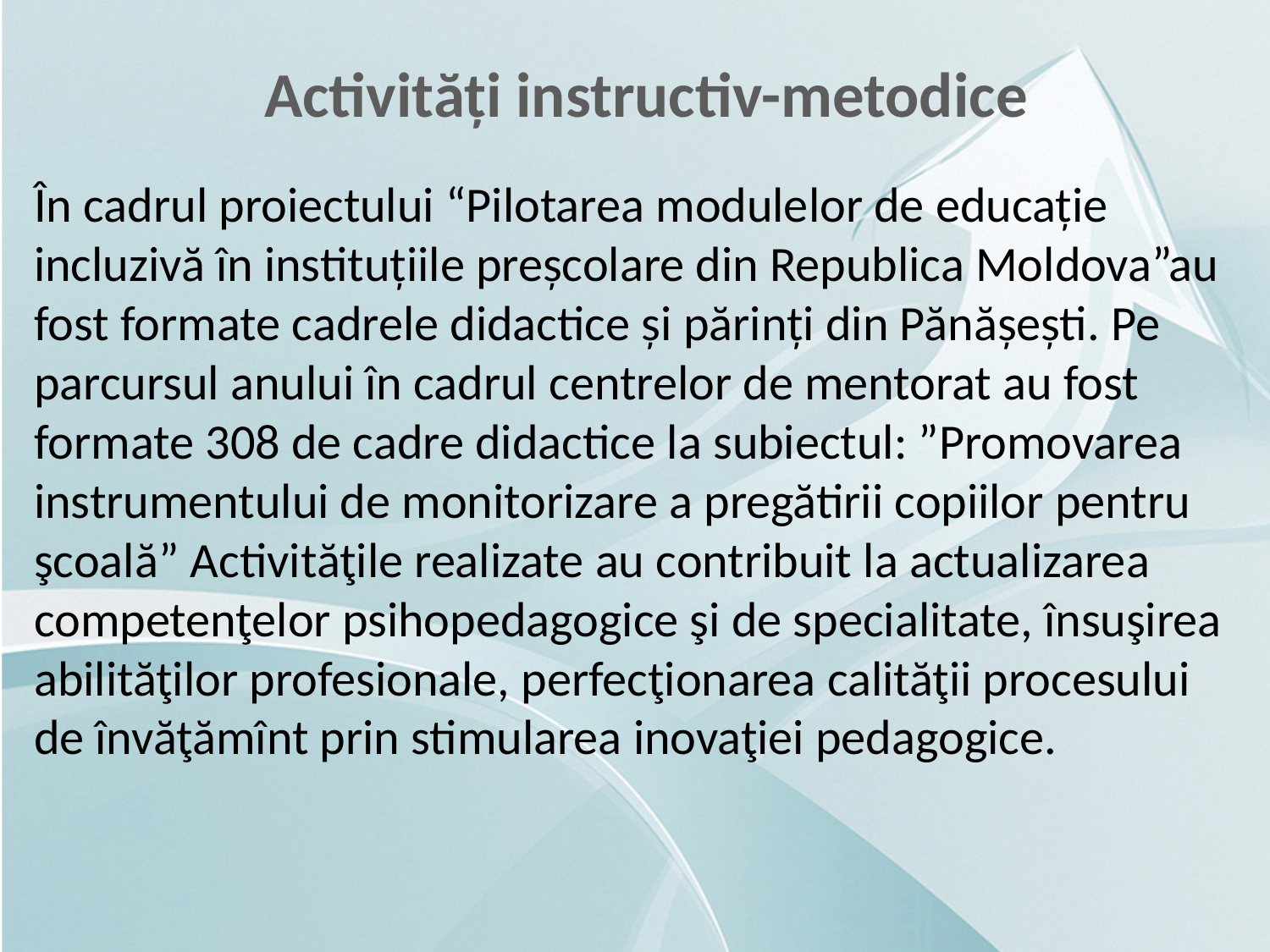

Activități instructiv-metodice
În cadrul proiectului “Pilotarea modulelor de educație incluzivă în instituțiile preșcolare din Republica Moldova”au fost formate cadrele didactice și părinți din Pănășești. Pe parcursul anului în cadrul centrelor de mentorat au fost formate 308 de cadre didactice la subiectul: ”Promovarea instrumentului de monitorizare a pregătirii copiilor pentru şcoală” Activităţile realizate au contribuit la actualizarea competenţelor psihopedagogice şi de specialitate, însuşirea abilităţilor profesionale, perfecţionarea calităţii procesului de învăţămînt prin stimularea inovaţiei pedagogice.